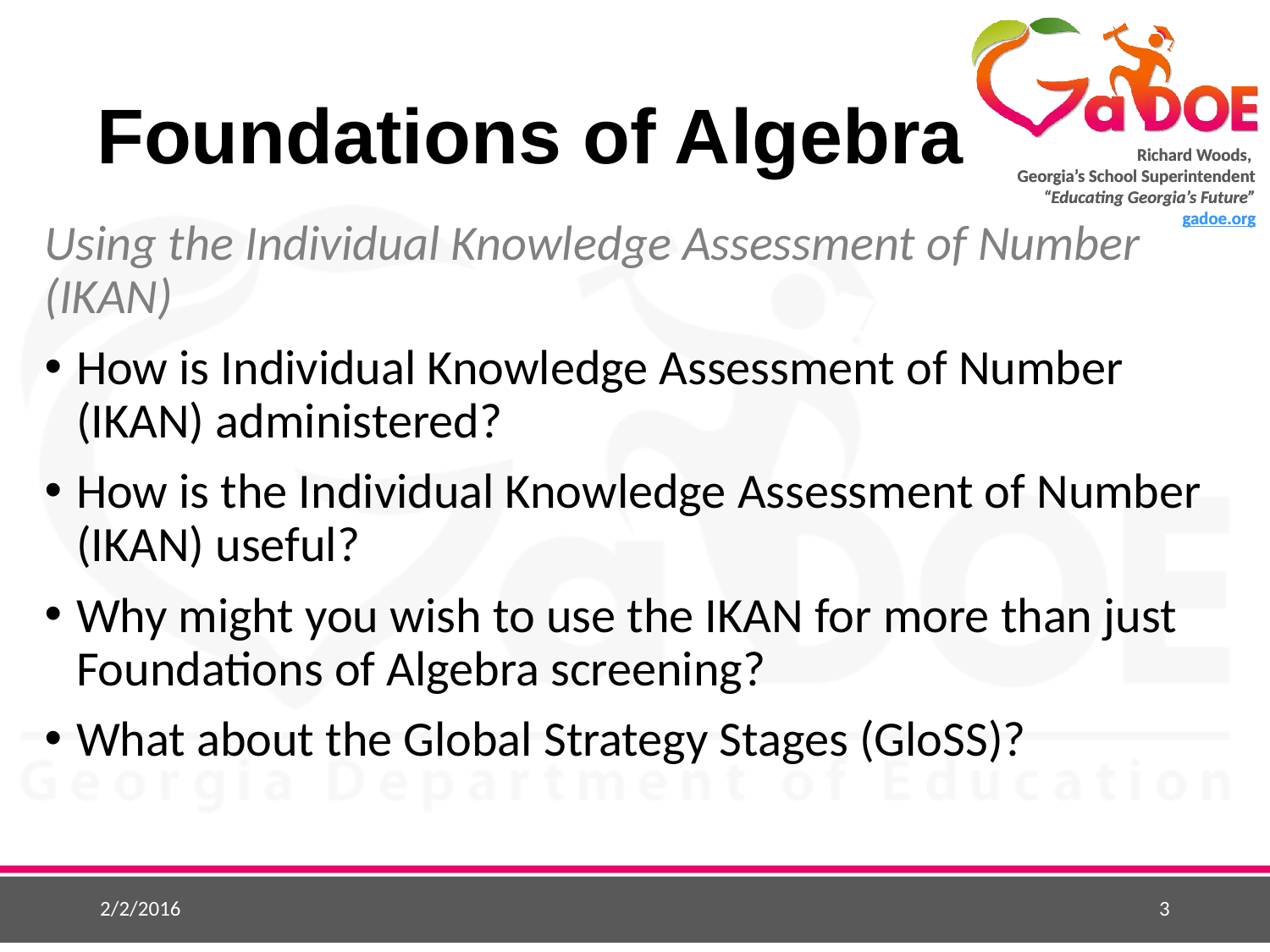

# Foundations of Algebra
Using the Individual Knowledge Assessment of Number (IKAN)
How is Individual Knowledge Assessment of Number (IKAN) administered?
How is the Individual Knowledge Assessment of Number (IKAN) useful?
Why might you wish to use the IKAN for more than just Foundations of Algebra screening?
What about the Global Strategy Stages (GloSS)?

2/2/2016
3